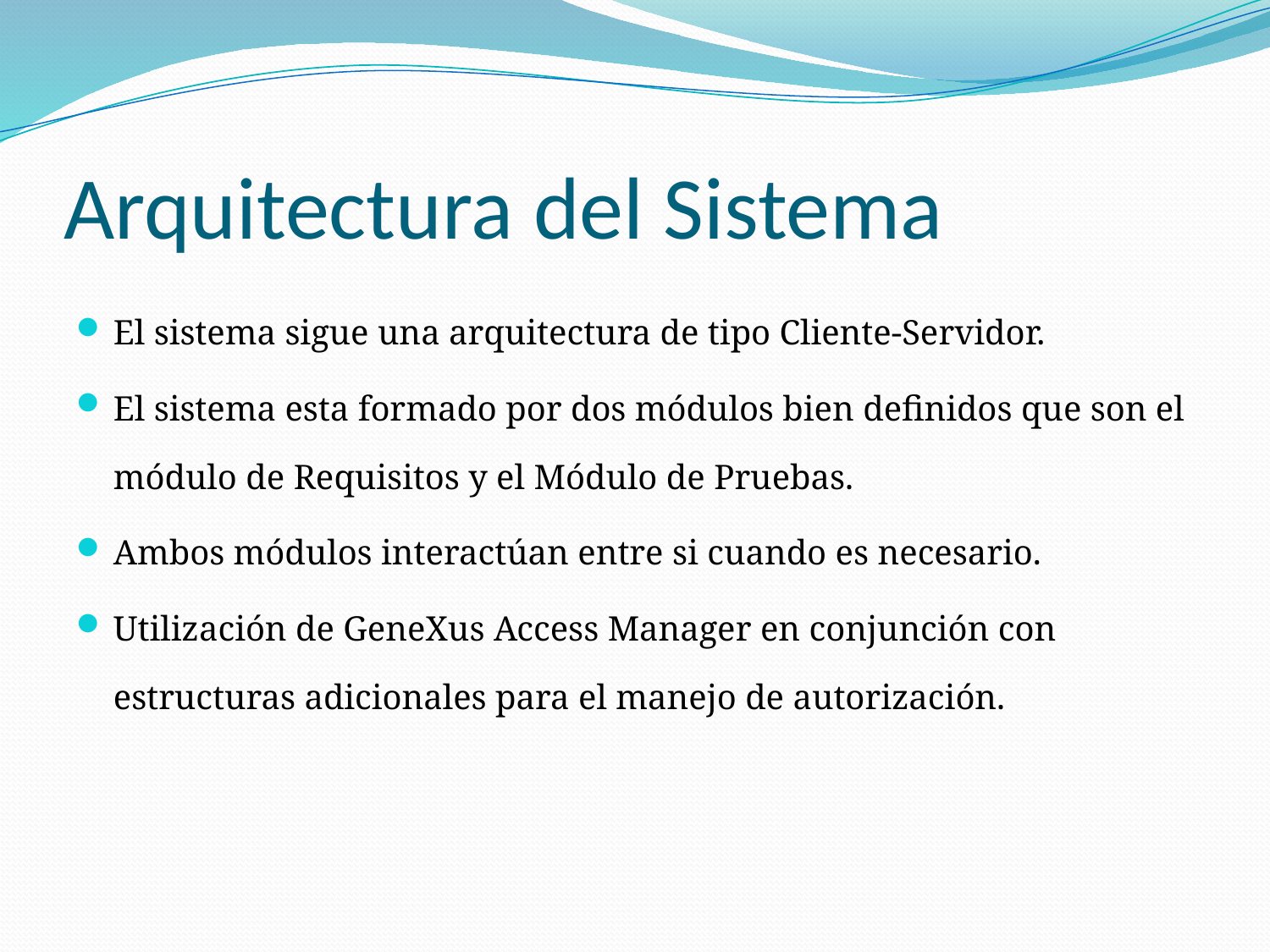

# Arquitectura del Sistema
El sistema sigue una arquitectura de tipo Cliente-Servidor.
El sistema esta formado por dos módulos bien definidos que son el módulo de Requisitos y el Módulo de Pruebas.
Ambos módulos interactúan entre si cuando es necesario.
Utilización de GeneXus Access Manager en conjunción con estructuras adicionales para el manejo de autorización.